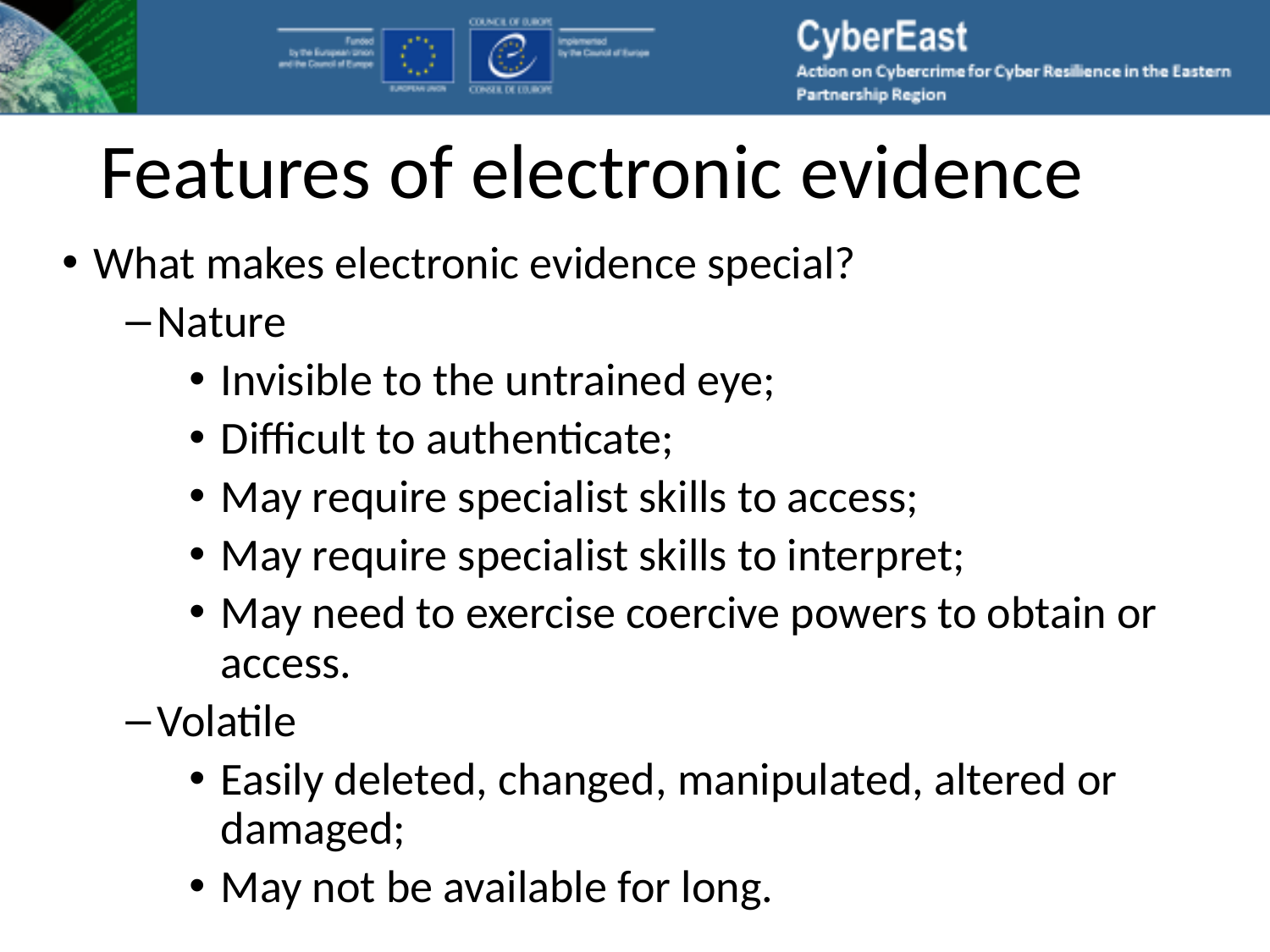

# Features of electronic evidence
What makes electronic evidence special?
Nature
Invisible to the untrained eye;
Difficult to authenticate;
May require specialist skills to access;
May require specialist skills to interpret;
May need to exercise coercive powers to obtain or access.
Volatile
Easily deleted, changed, manipulated, altered or damaged;
May not be available for long.